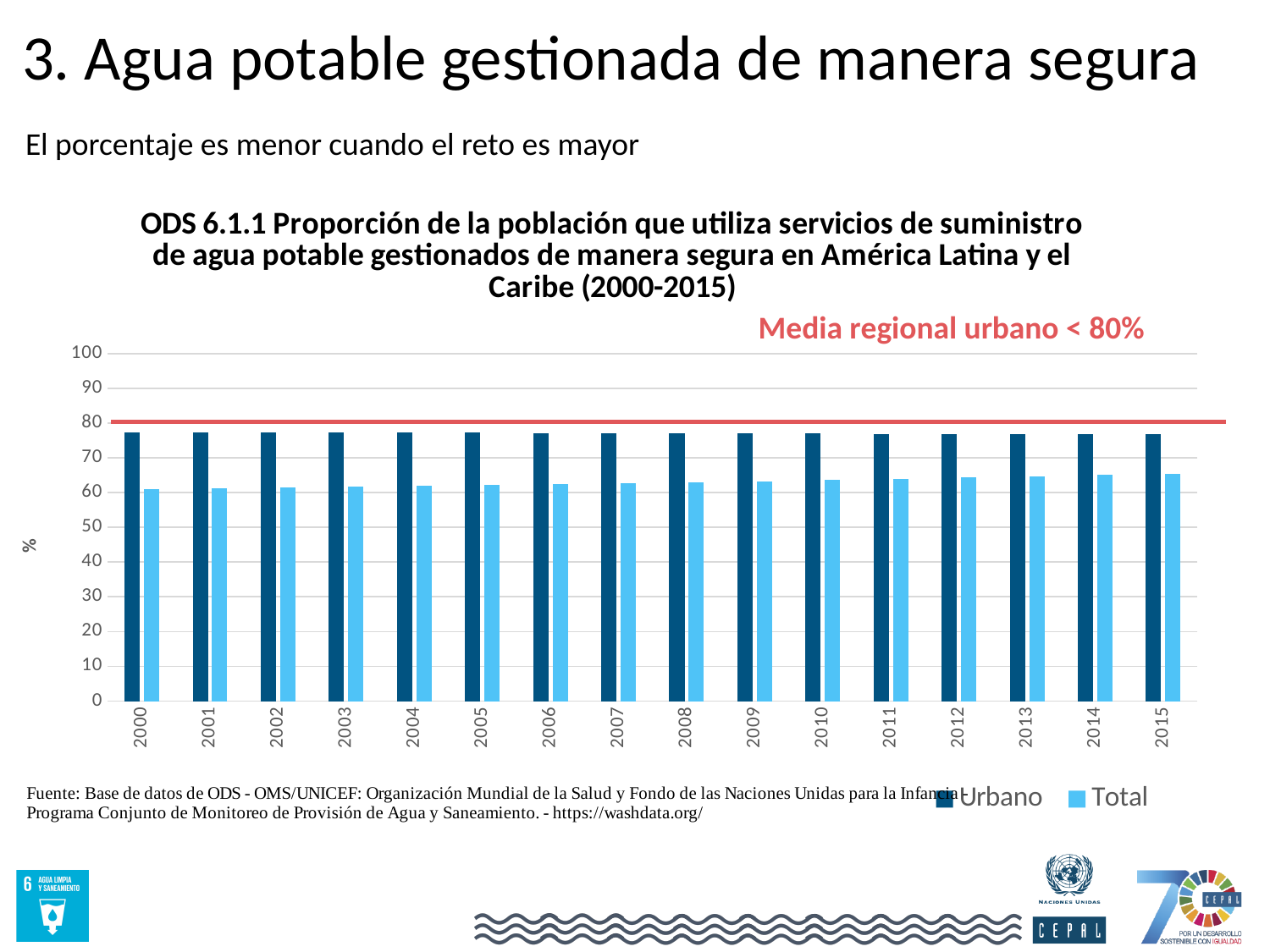

# 3. Agua potable gestionada de manera segura
El porcentaje es menor cuando el reto es mayor

### Chart: ODS 6.1.1 Proporción de la población que utiliza servicios de suministro de agua potable gestionados de manera segura en América Latina y el Caribe (2000-2015)

| Category | Urbano | Total |
|---|---|---|
| 2000 | 77.39823 | 61.07392 |
| 2001 | 77.37488 | 61.3171 |
| 2002 | 77.33077 | 61.56761 |
| 2003 | 77.28684 | 61.81584 |
| 2004 | 77.24225 | 62.05588 |
| 2005 | 77.19715 | 62.28288 |
| 2006 | 77.15066 | 62.4948 |
| 2007 | 77.07469 | 62.69483 |
| 2008 | 77.00182 | 62.88571 |
| 2009 | 76.96717 | 63.23996 |
| 2010 | 76.93174 | 63.59988 |
| 2011 | 76.9257 | 63.97114 |
| 2012 | 76.91545 | 64.34206 |
| 2013 | 76.90354 | 64.71315 |
| 2014 | 76.88464 | 65.08606 |
| 2015 | 76.86073 | 65.43869 |
Media regional urbano < 80%